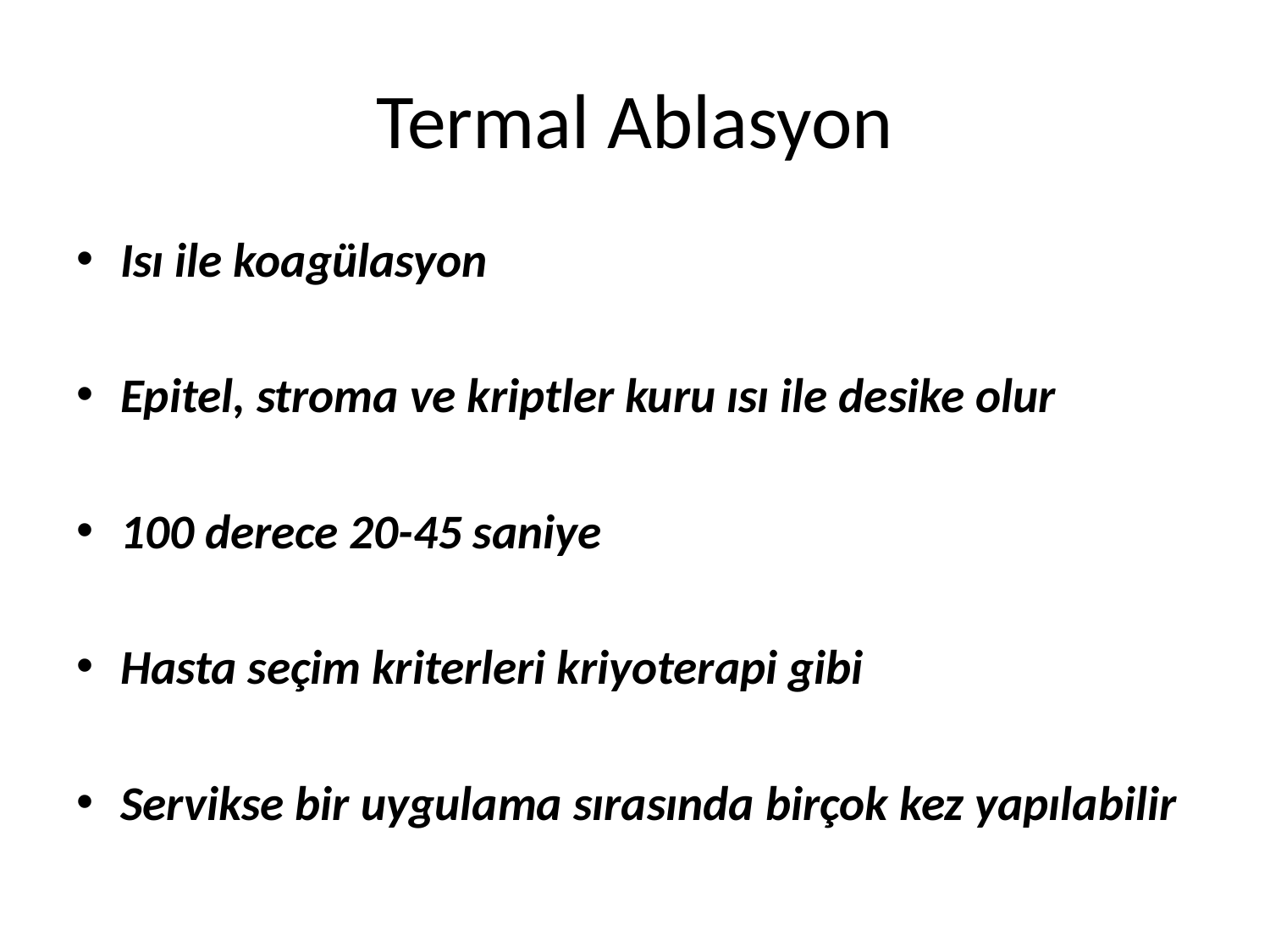

# Termal Ablasyon
Isı ile koagülasyon

Epitel, stroma ve kriptler kuru ısı ile desike olur

100 derece 20-45 saniye

Hasta seçim kriterleri kriyoterapi gibi

Servikse bir uygulama sırasında birçok kez yapılabilir